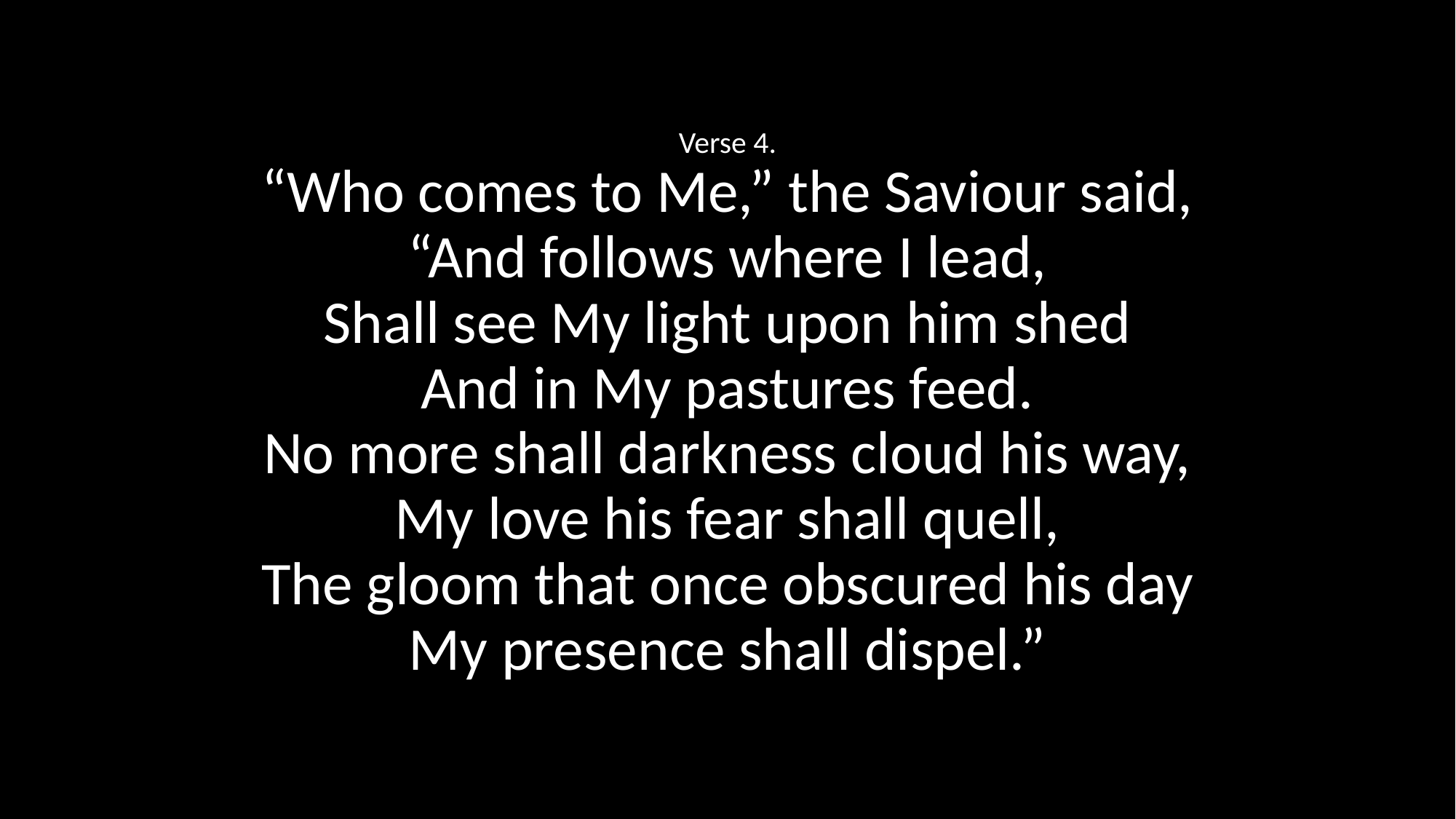

Verse 4.
“Who comes to Me,” the Saviour said,
“And follows where I lead,
Shall see My light upon him shed
And in My pastures feed.
No more shall darkness cloud his way,
My love his fear shall quell,
The gloom that once obscured his day
My presence shall dispel.”